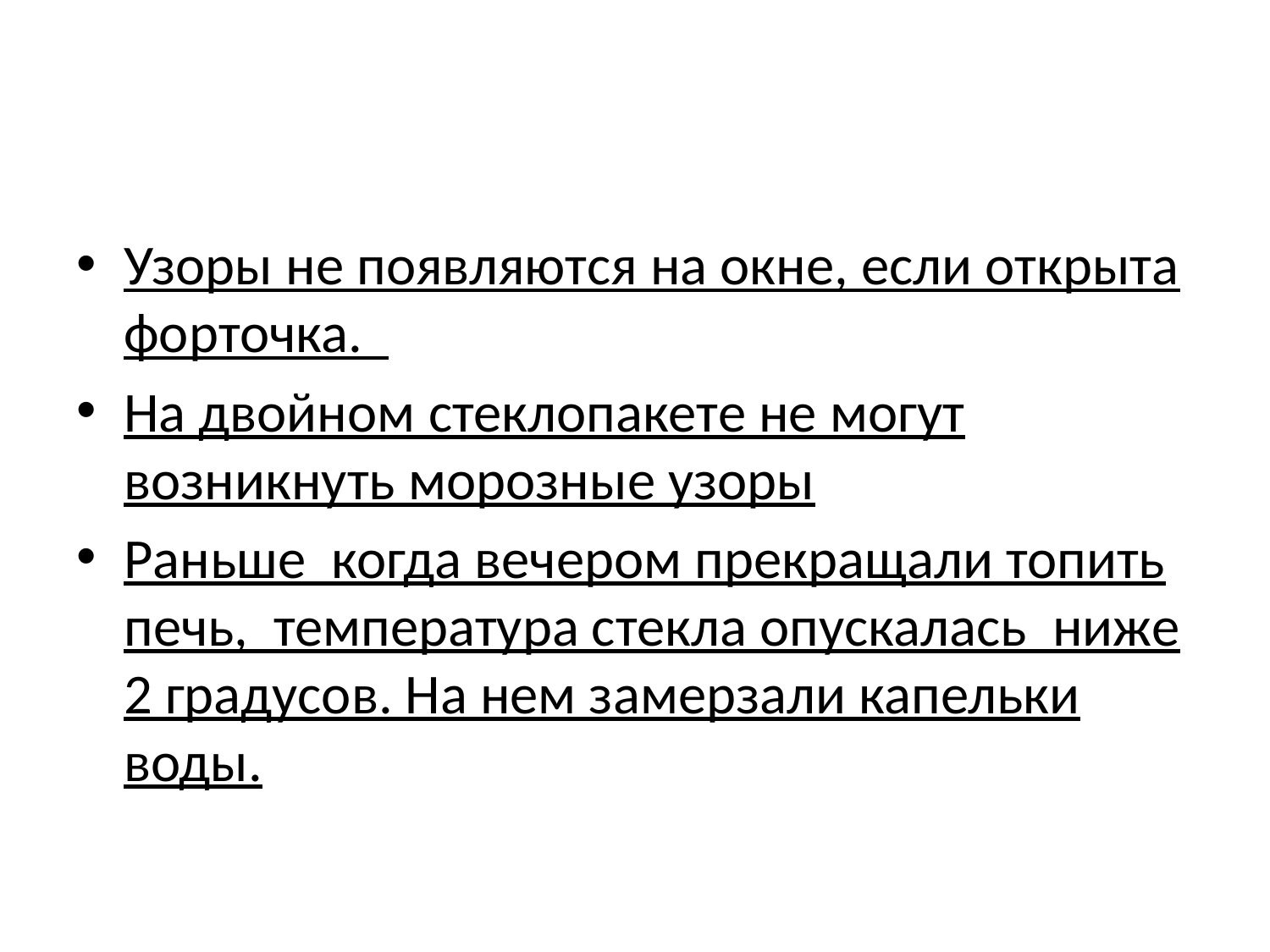

#
Узоры не появляются на окне, если открыта форточка.
На двойном стеклопакете не могут возникнуть морозные узоры
Раньше  когда вечером прекращали топить печь,  температура стекла опускалась  ниже 2 градусов. На нем замерзали капельки воды.